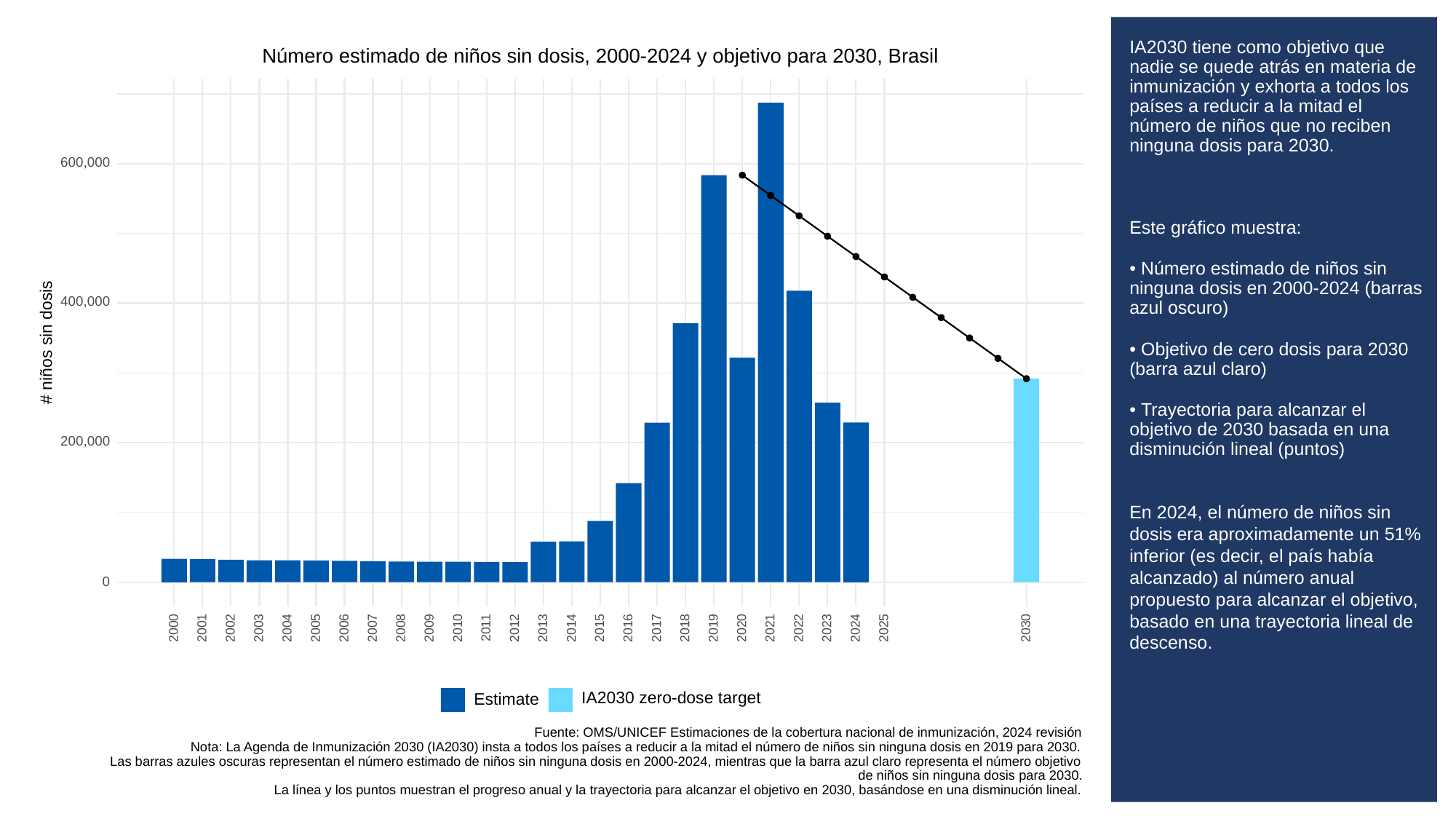

# IA2030 tiene como objetivo que nadie se quede atrás en materia de inmunización y exhorta a todos los países a reducir a la mitad el número de niños que no reciben ninguna dosis para 2030.

Este gráfico muestra:
• Número estimado de niños sin ninguna dosis en 2000-2024 (barras azul oscuro)
• Objetivo de cero dosis para 2030 (barra azul claro)
• Trayectoria para alcanzar el objetivo de 2030 basada en una disminución lineal (puntos)

En 2024, el número de niños sin dosis era aproximadamente un 51% inferior (es decir, el país había alcanzado) al número anual propuesto para alcanzar el objetivo, basado en una trayectoria lineal de descenso.

Número estimado de niños sin dosis, 2000-2024 y objetivo para 2030, Brasil

600,000

400,000

# niños sin dosis

200,000

0

2003
2013
2023
2030
2000
2001
2002
2004
2005
2006
2007
2008
2009
2010
2011
2012
2014
2015
2016
2017
2018
2019
2020
2021
2022
2024
2025

IA2030 zero-dose target
Estimate
Fuente: OMS/UNICEF Estimaciones de la cobertura nacional de inmunización, 2024 revisión
Nota: La Agenda de Inmunización 2030 (IA2030) insta a todos los países a reducir a la mitad el número de niños sin ninguna dosis en 2019 para 2030.
Las barras azules oscuras representan el número estimado de niños sin ninguna dosis en 2000-2024, mientras que la barra azul claro representa el número objetivo
de niños sin ninguna dosis para 2030.
La línea y los puntos muestran el progreso anual y la trayectoria para alcanzar el objetivo en 2030, basándose en una disminución lineal.